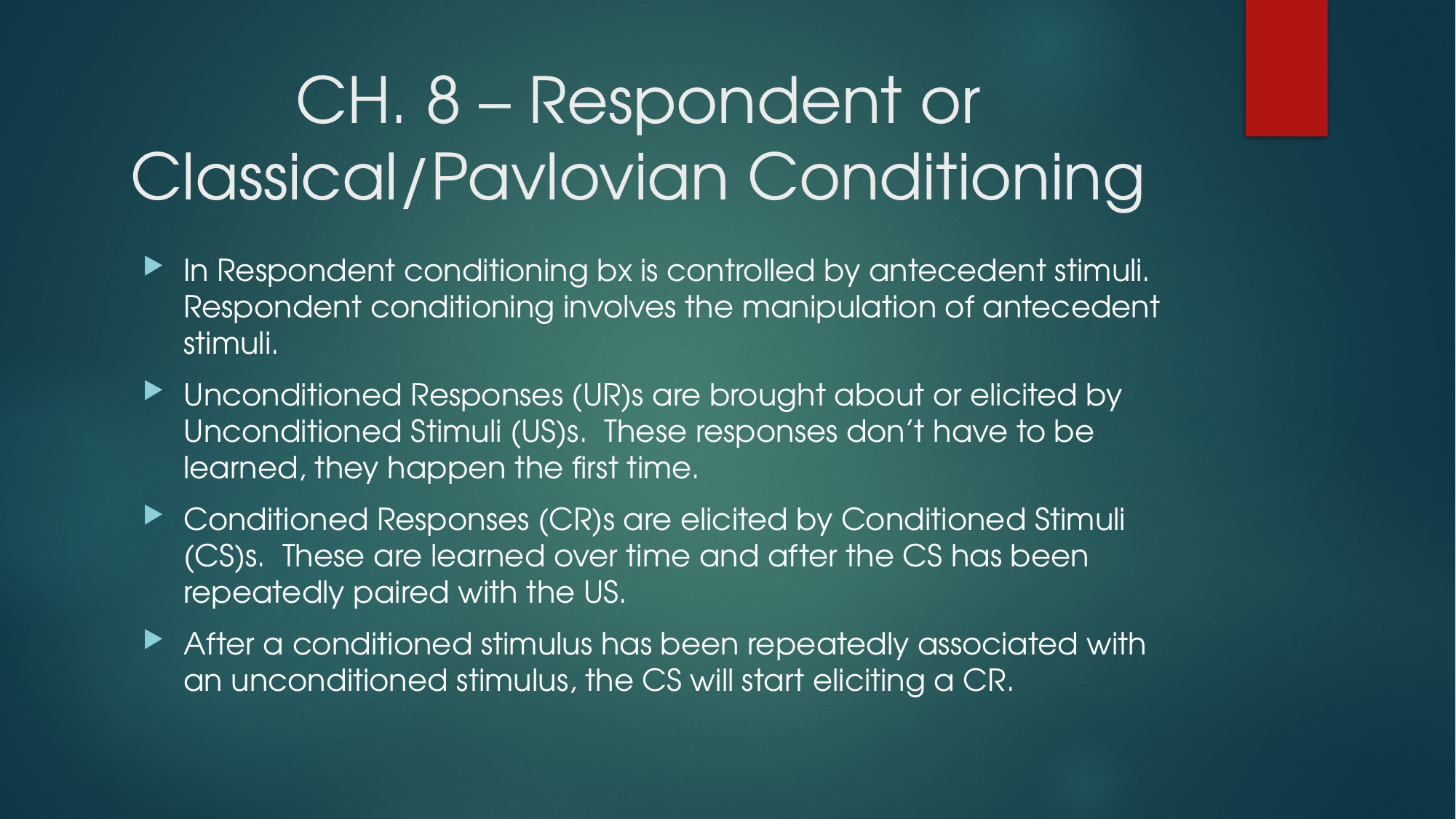

# CH. 8 – Respondent or Classical/Pavlovian Conditioning
In Respondent conditioning bx is controlled by antecedent stimuli.  Respondent conditioning involves the manipulation of antecedent stimuli.
Unconditioned Responses (UR)s are brought about or elicited by Unconditioned Stimuli (US)s.  These responses don’t have to be learned, they happen the first time.
Conditioned Responses (CR)s are elicited by Conditioned Stimuli (CS)s.  These are learned over time and after the CS has been repeatedly paired with the US.
After a conditioned stimulus has been repeatedly associated with an unconditioned stimulus, the CS will start eliciting a CR.